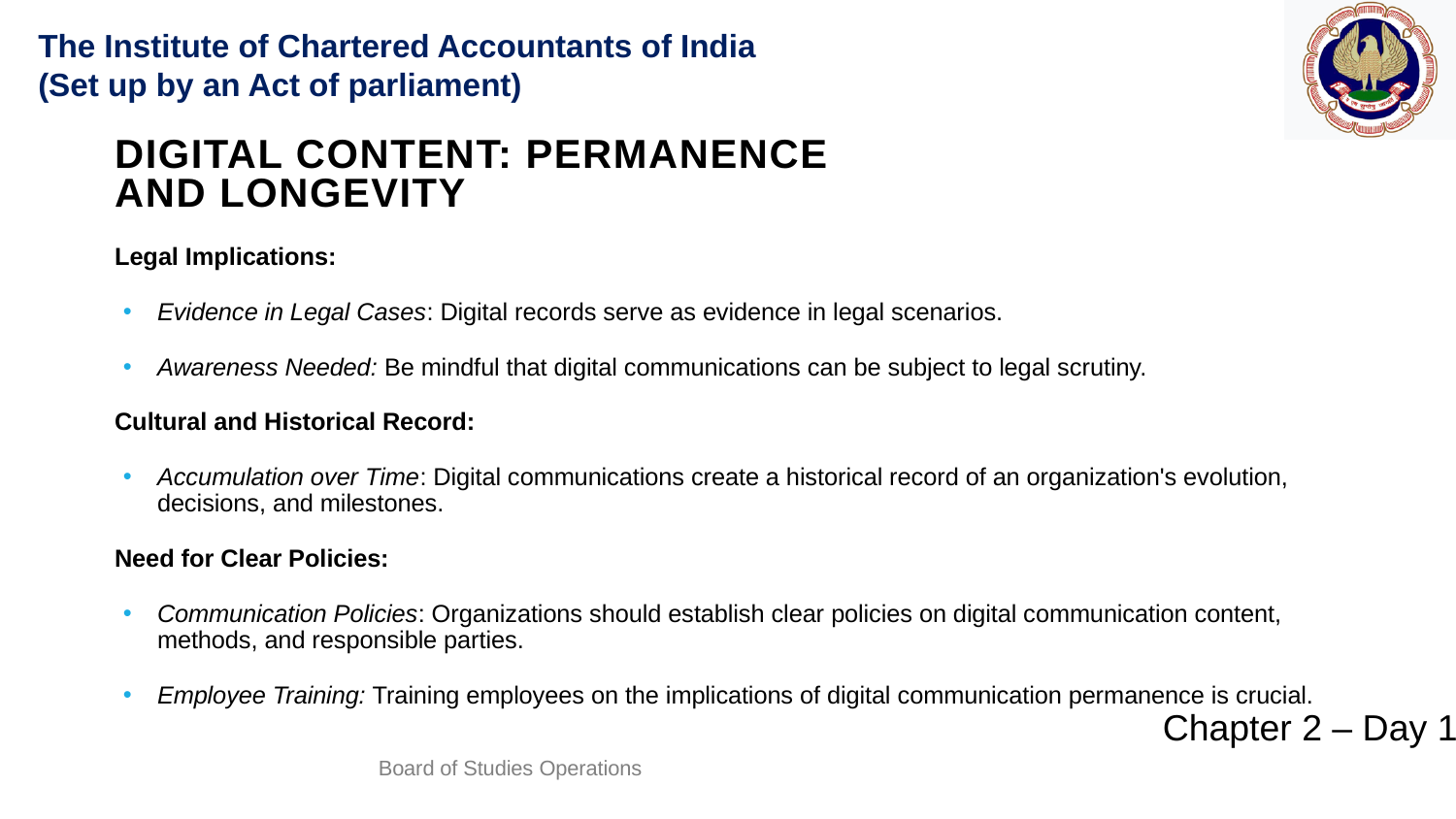

Digital content: Permanence and Longevity
Legal Implications:
Evidence in Legal Cases: Digital records serve as evidence in legal scenarios.
Awareness Needed: Be mindful that digital communications can be subject to legal scrutiny.
Cultural and Historical Record:
Accumulation over Time: Digital communications create a historical record of an organization's evolution, decisions, and milestones.
Need for Clear Policies:
Communication Policies: Organizations should establish clear policies on digital communication content, methods, and responsible parties.
Employee Training: Training employees on the implications of digital communication permanence is crucial.